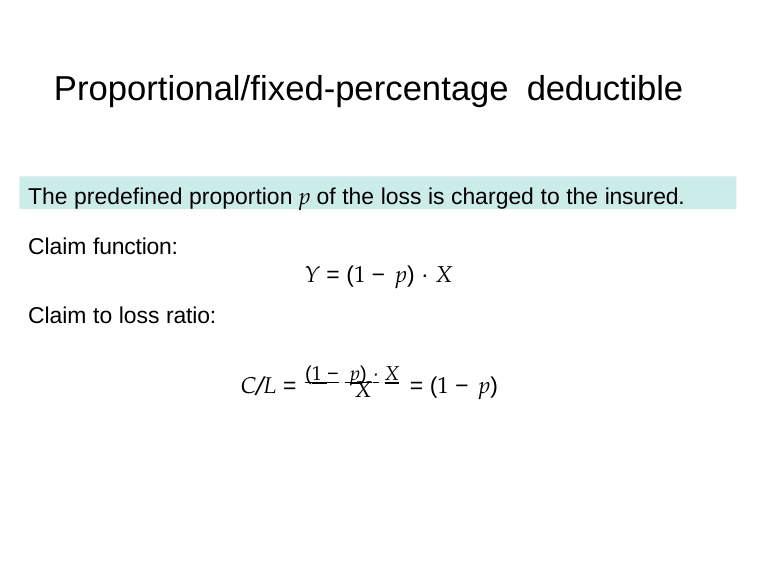

# Proportional/fixed-percentage deductible
The predefined proportion p of the loss is charged to the insured.
Claim function:
Y = (1 − p) · X
Claim to loss ratio:
C/L = (1 − p) · X = (1 − p)
X